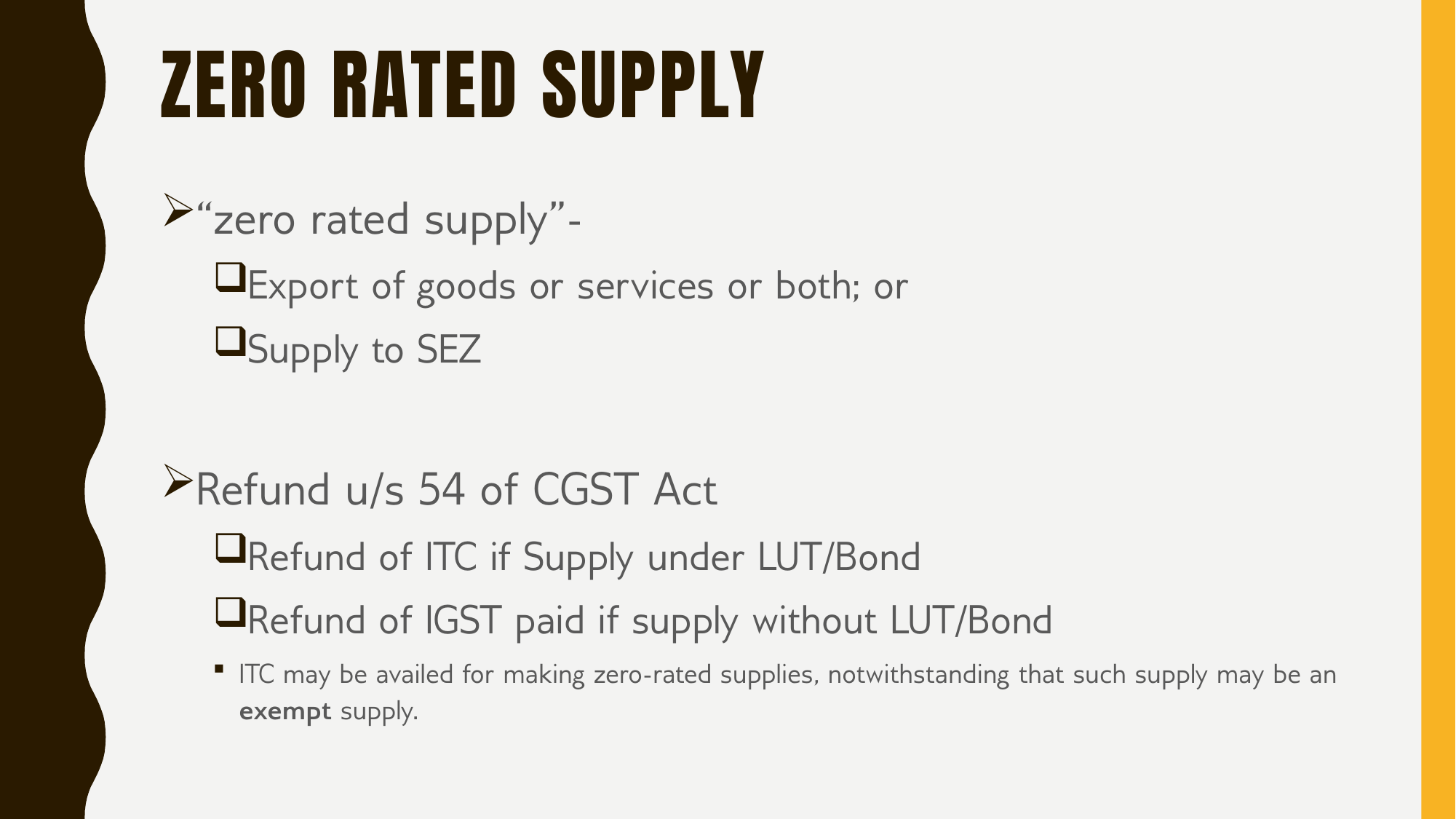

# Zero rated supply
“zero rated supply”-
Export of goods or services or both; or
Supply to SEZ

Refund u/s 54 of CGST Act
Refund of ITC if Supply under LUT/Bond
Refund of IGST paid if supply without LUT/Bond
ITC may be availed for making zero-rated supplies, notwithstanding that such supply may be an exempt supply.